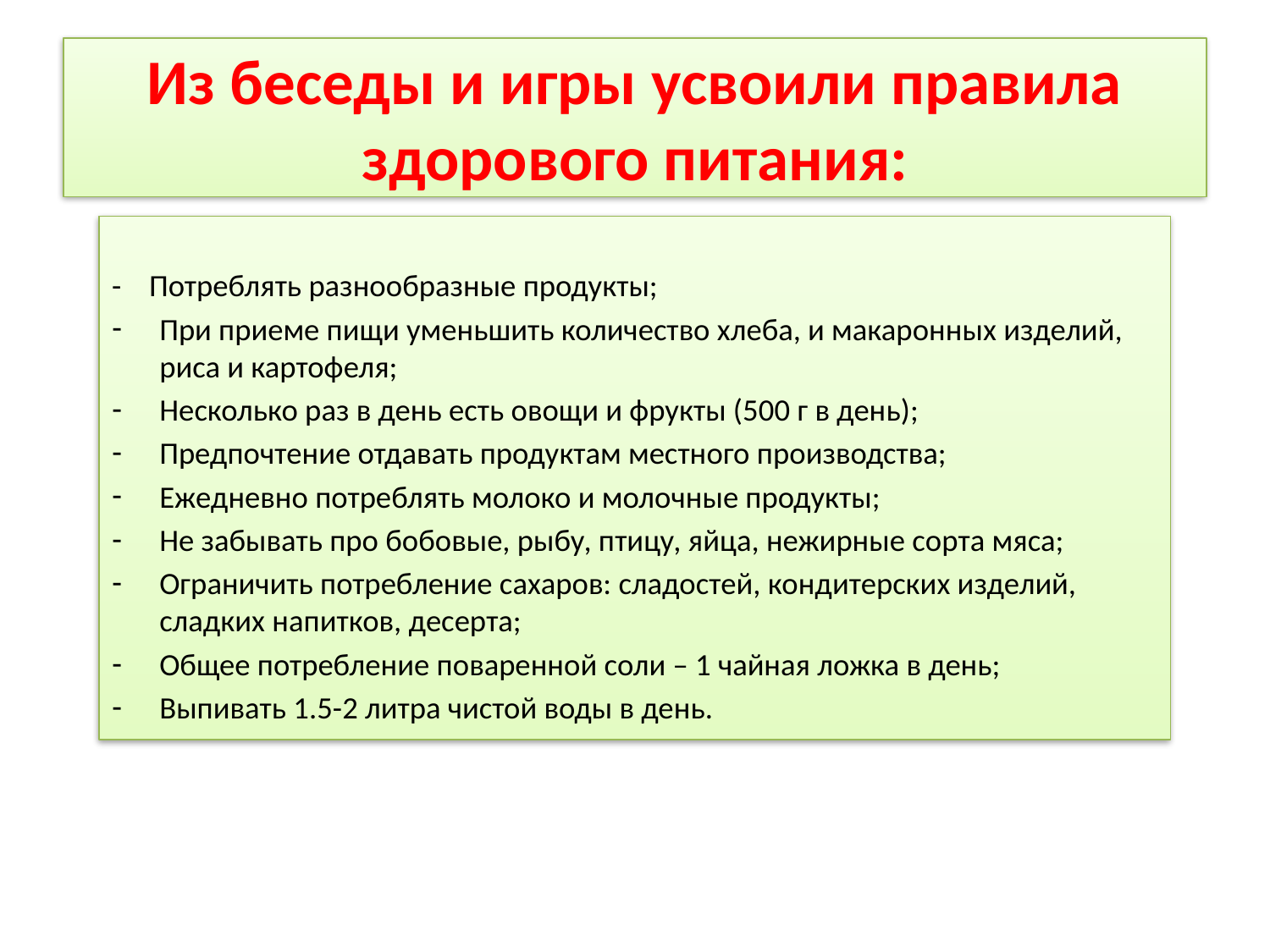

# Из беседы и игры усвоили правила здорового питания:

-    Потреблять разнообразные продукты;
При приеме пищи уменьшить количество хлеба, и макаронных изделий, риса и картофеля;
Несколько раз в день есть овощи и фрукты (500 г в день);
Предпочтение отдавать продуктам местного производства;
Ежедневно потреблять молоко и молочные продукты;
Не забывать про бобовые, рыбу, птицу, яйца, нежирные сорта мяса;
Ограничить потребление сахаров: сладостей, кондитерских изделий, сладких напитков, десерта;
Общее потребление поваренной соли – 1 чайная ложка в день;
Выпивать 1.5-2 литра чистой воды в день.